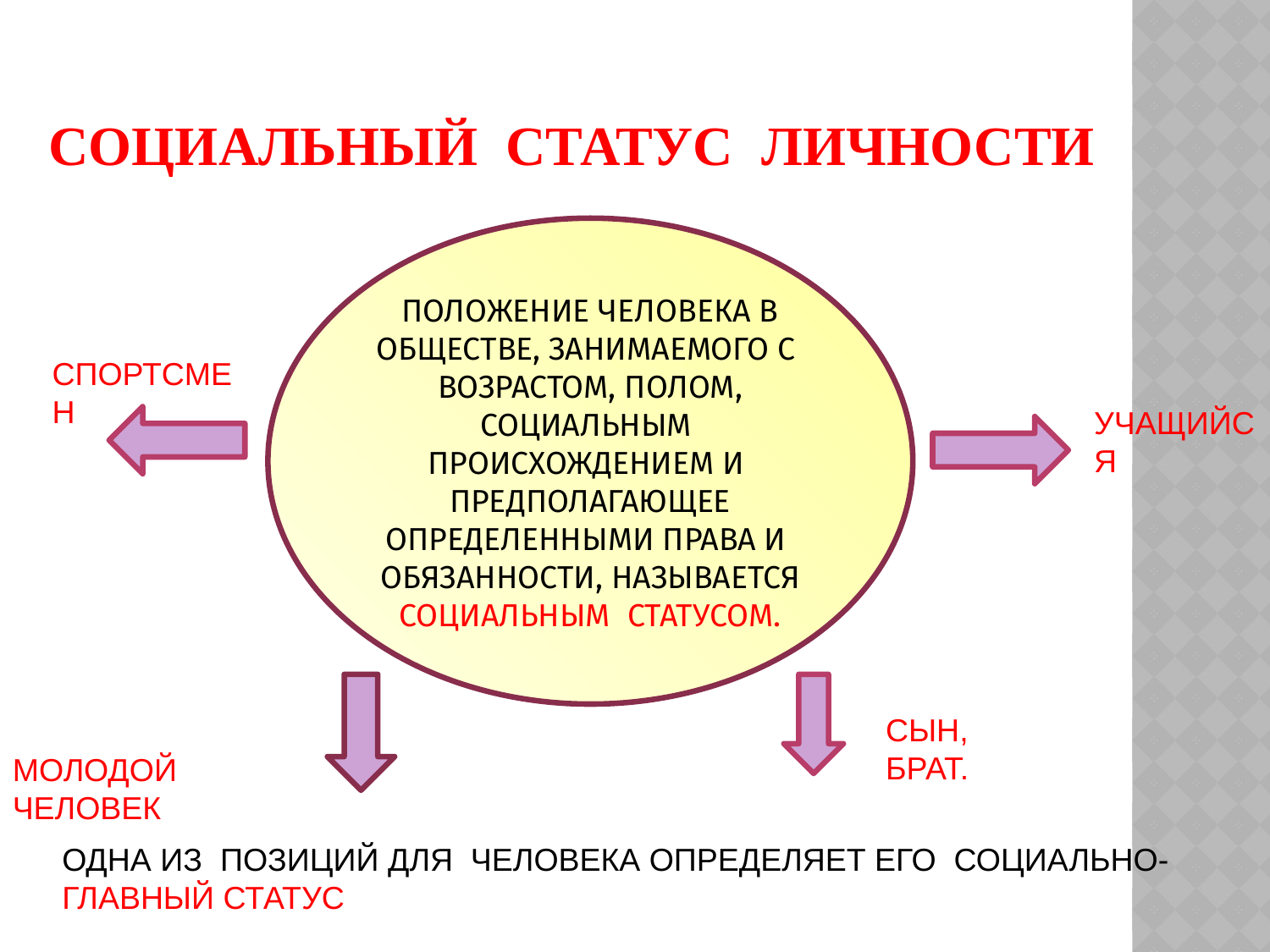

# СОЦИАЛЬНЫЙ  СТАТУС  ЛИЧНОСТИ
ПОЛОЖЕНИЕ ЧЕЛОВЕКА В ОБЩЕСТВЕ, ЗАНИМАЕМОГО С  ВОЗРАСТОМ, ПОЛОМ, СОЦИАЛЬНЫМ  ПРОИСХОЖДЕНИЕМ И  ПРЕДПОЛАГАЮЩЕЕ ОПРЕДЕЛЕННЫМИ ПРАВА И  ОБЯЗАННОСТИ, НАЗЫВАЕТСЯ
СОЦИАЛЬНЫМ  СТАТУСОМ.
СПОРТСМЕН
УЧАЩИЙСЯ

СЫН, БРАТ.
МОЛОДОЙ  ЧЕЛОВЕК
ОДНА ИЗ  ПОЗИЦИЙ ДЛЯ  ЧЕЛОВЕКА ОПРЕДЕЛЯЕТ ЕГО  СОЦИАЛЬНО- ГЛАВНЫЙ СТАТУС